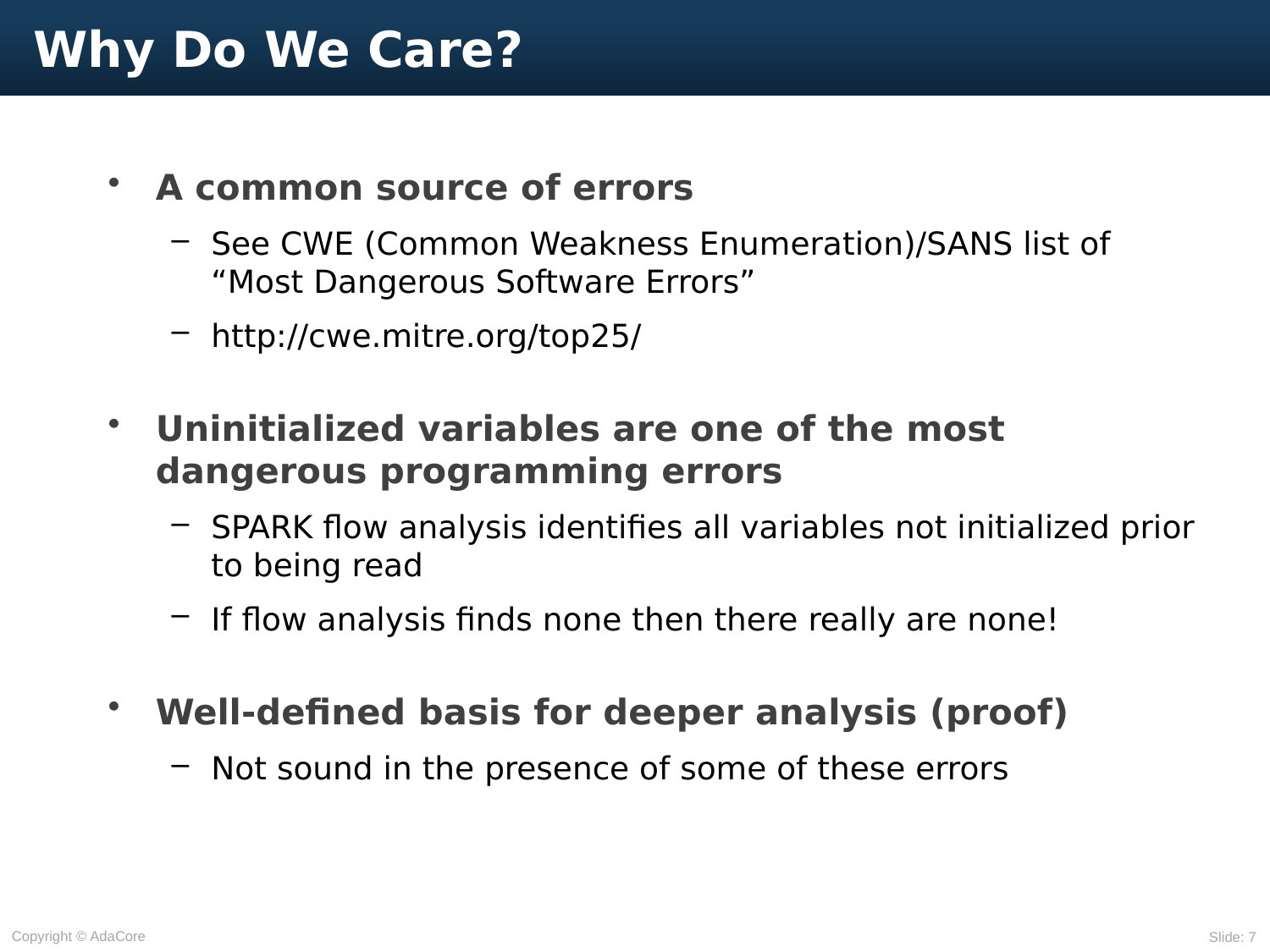

# Why Do We Care?
A common source of errors
See CWE (Common Weakness Enumeration)/SANS list of “Most Dangerous Software Errors”
http://cwe.mitre.org/top25/
Uninitialized variables are one of the most dangerous programming errors
SPARK flow analysis identifies all variables not initialized prior to being read
If flow analysis finds none then there really are none!
Well-defined basis for deeper analysis (proof)
Not sound in the presence of some of these errors